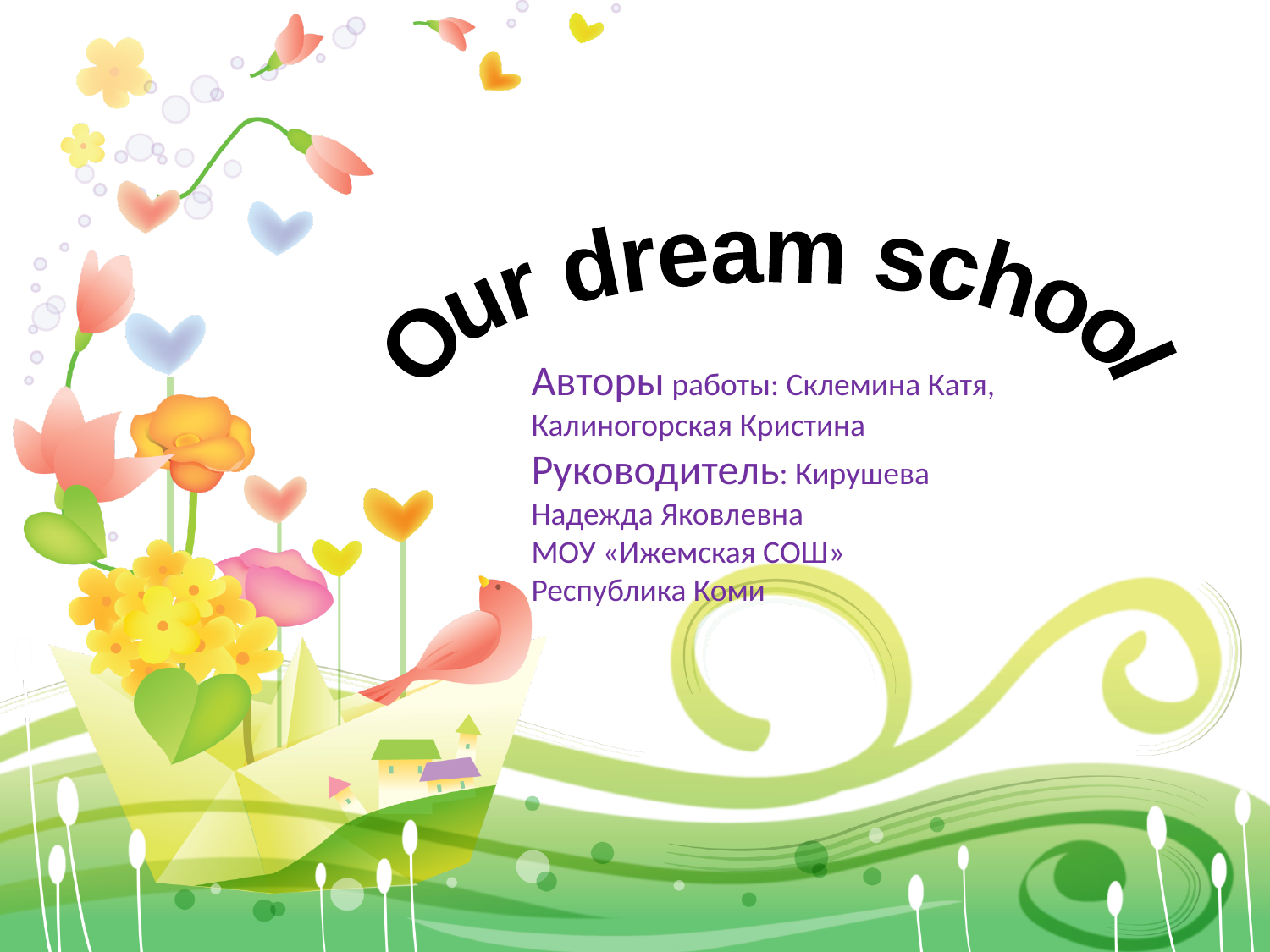

Our dream school
Авторы работы: Склемина Катя,
Калиногорская Кристина
Руководитель: Кирушева
Надежда Яковлевна
МОУ «Ижемская СОШ»
Республика Коми